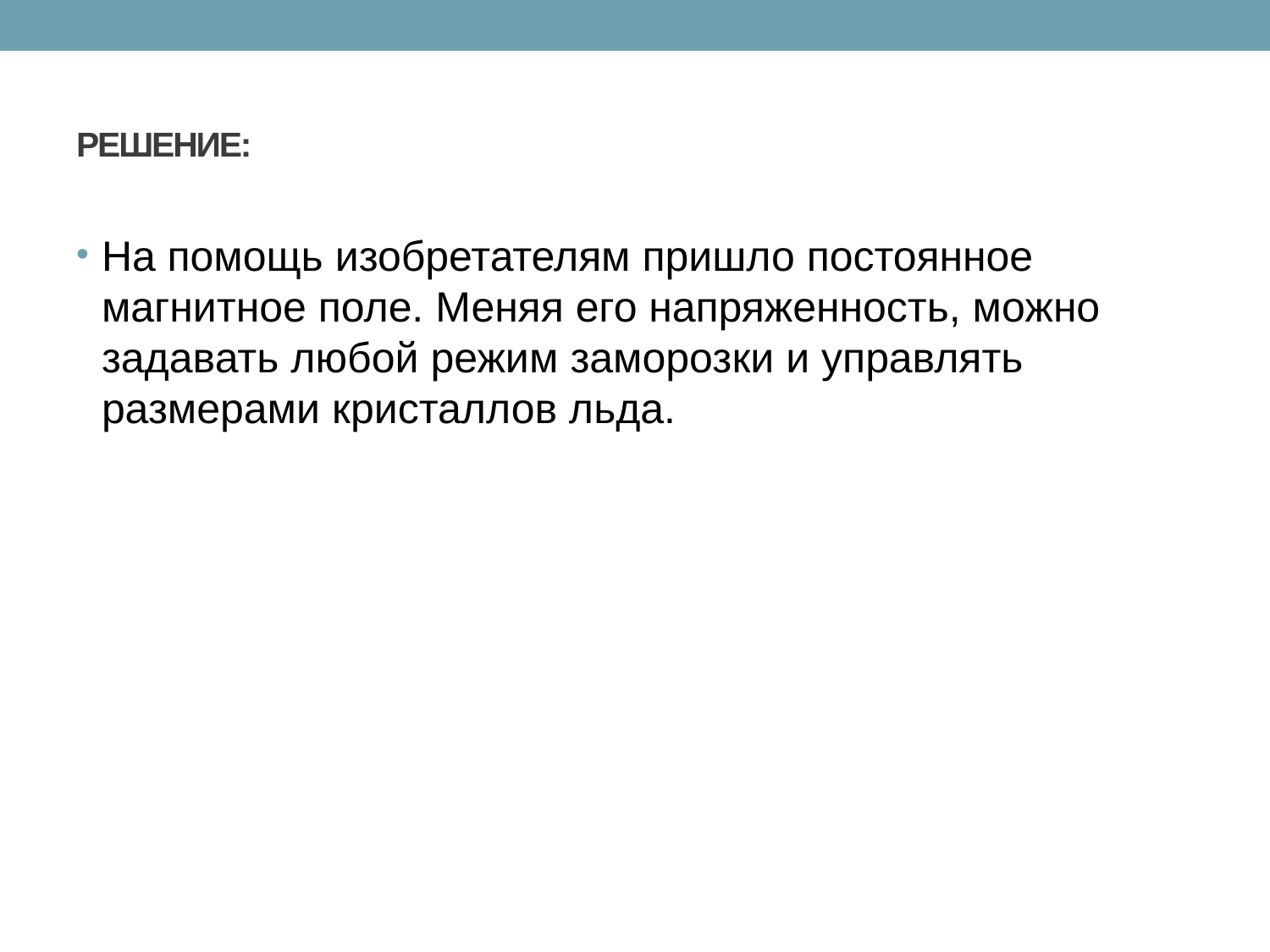

# РЕШЕНИЕ:
На помощь изобретателям пришло постоянное магнитное поле. Меняя его напряженность, можно задавать любой режим заморозки и управлять размерами кристаллов льда.